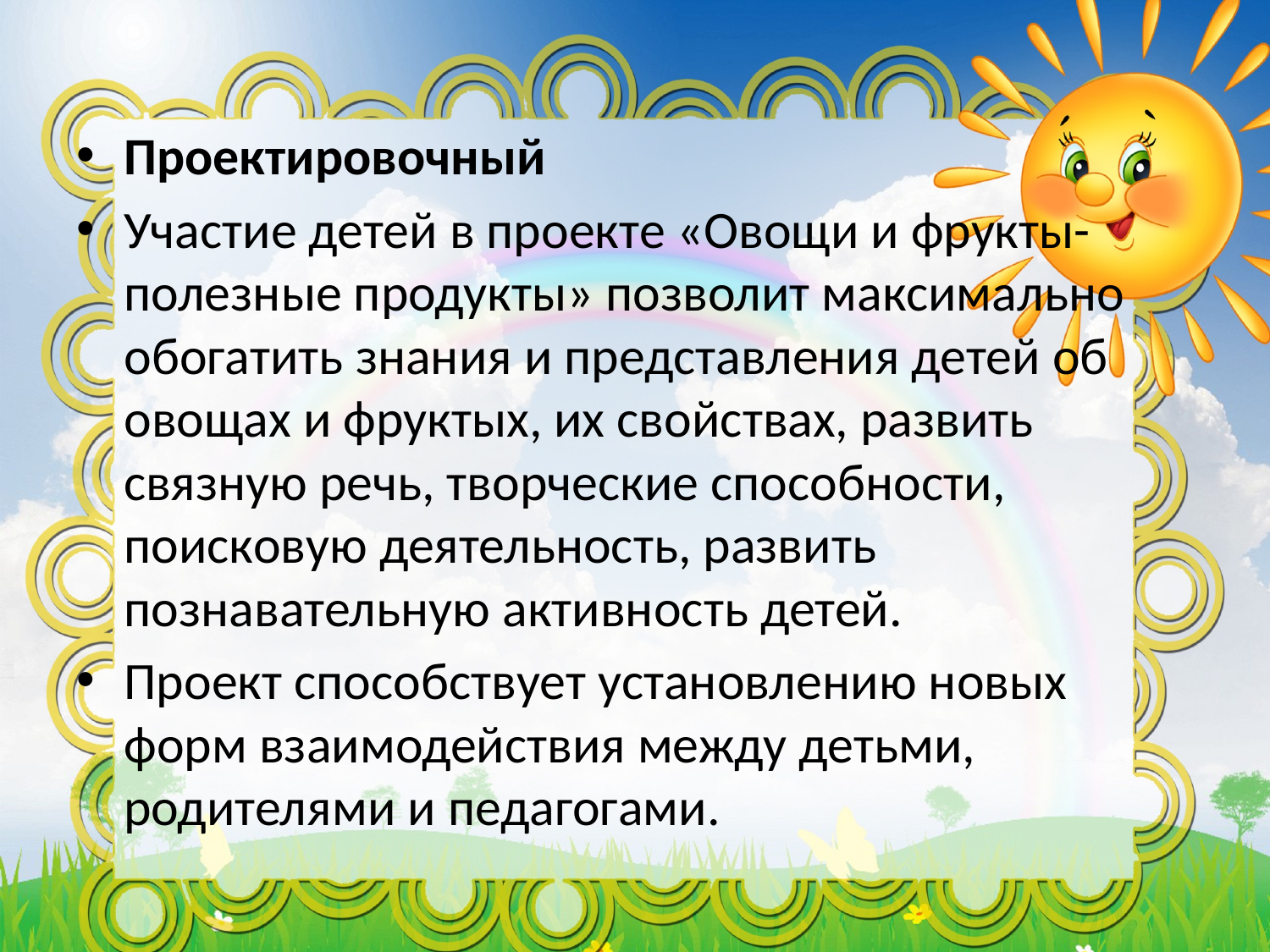

Проектировочный
Участие детей в проекте «Овощи и фрукты- полезные продукты» позволит максимально обогатить знания и представления детей об овощах и фруктых, их свойствах, развить связную речь, творческие способности, поисковую деятельность, развить познавательную активность детей.
Проект способствует установлению новых форм взаимодействия между детьми, родителями и педагогами.